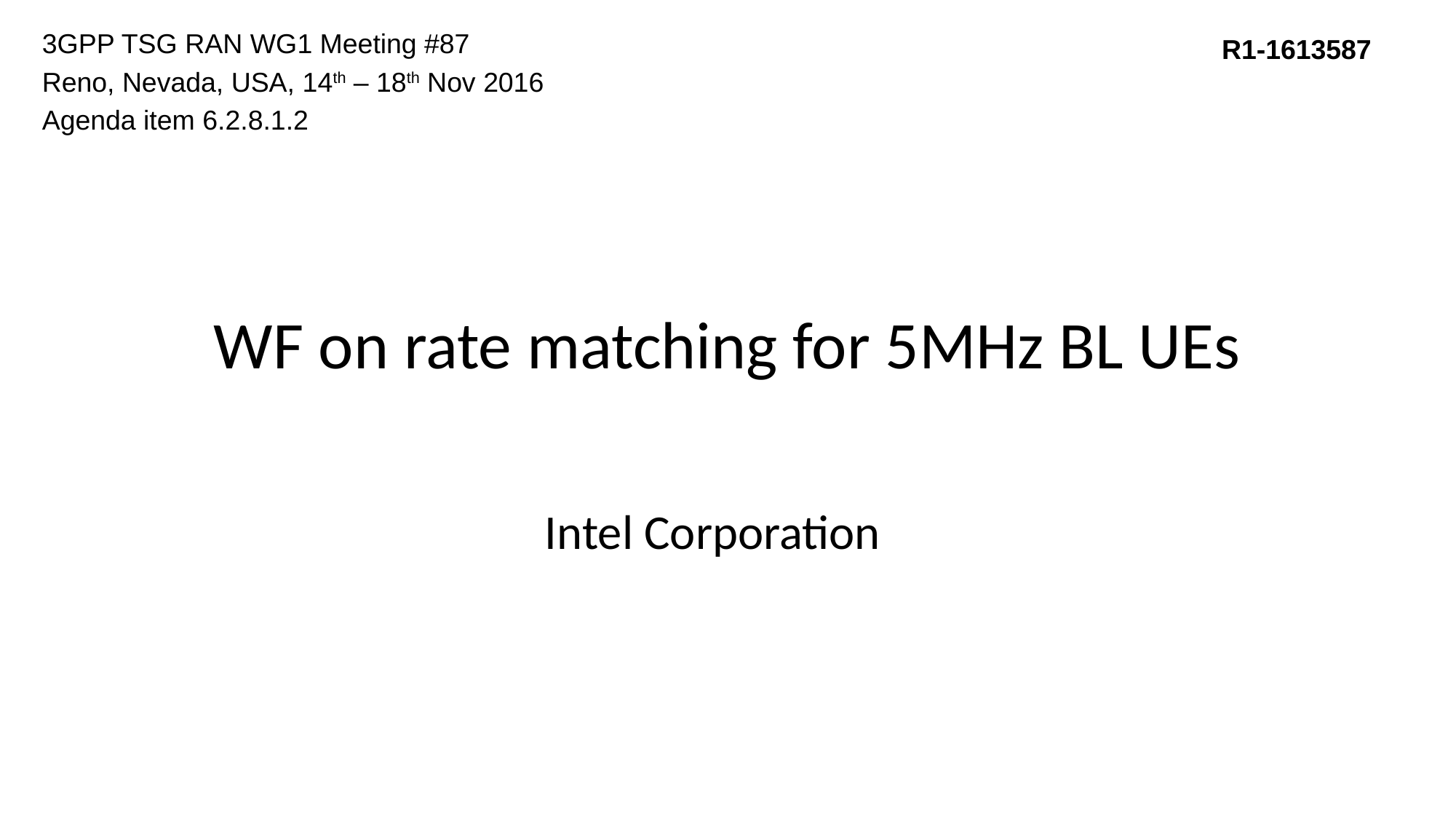

3GPP TSG RAN WG1 Meeting #87
Reno, Nevada, USA, 14th – 18th Nov 2016
Agenda item 6.2.8.1.2
R1-1613587
# WF on rate matching for 5MHz BL UEs
Intel Corporation